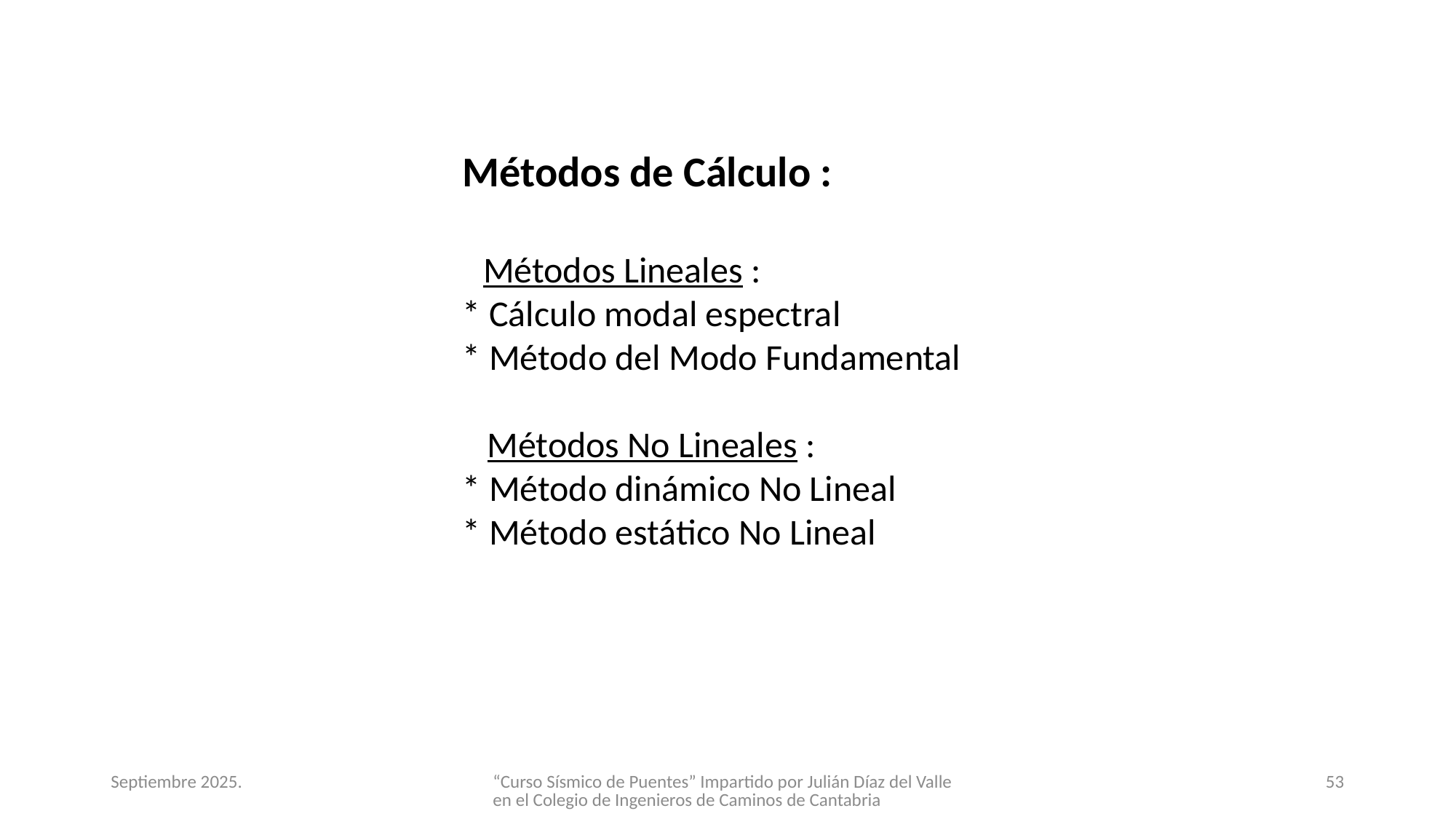

Métodos de Cálculo :

   Métodos Lineales :
* Cálculo modal espectral
* Método del Modo Fundamental

   Métodos No Lineales :
* Método dinámico No Lineal
* Método estático No Lineal
Septiembre 2025.
“Curso Sísmico de Puentes” Impartido por Julián Díaz del Valle en el Colegio de Ingenieros de Caminos de Cantabria
53